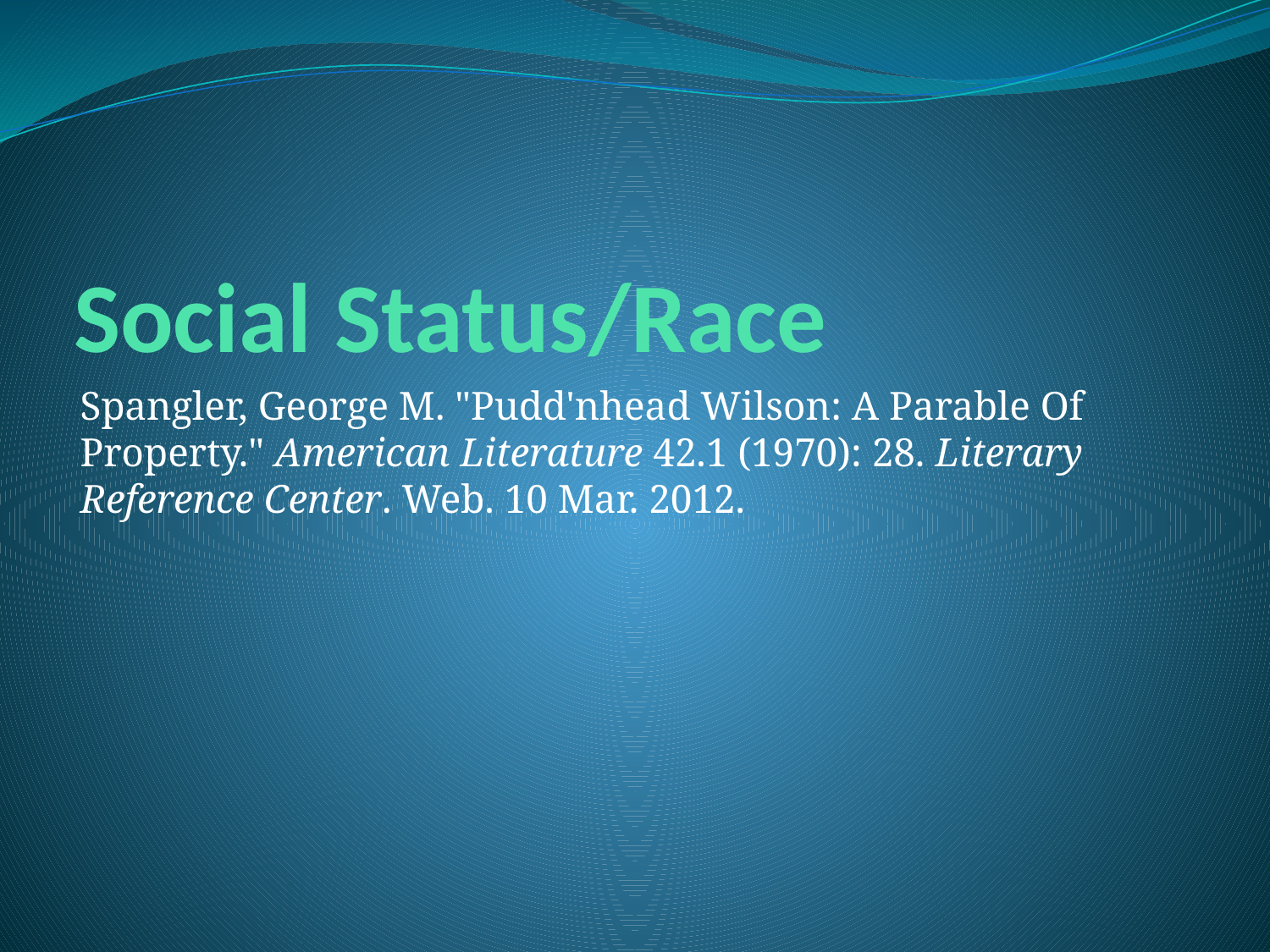

# Social Status/Race
Spangler, George M. "Pudd'nhead Wilson: A Parable Of Property." American Literature 42.1 (1970): 28. Literary Reference Center. Web. 10 Mar. 2012.